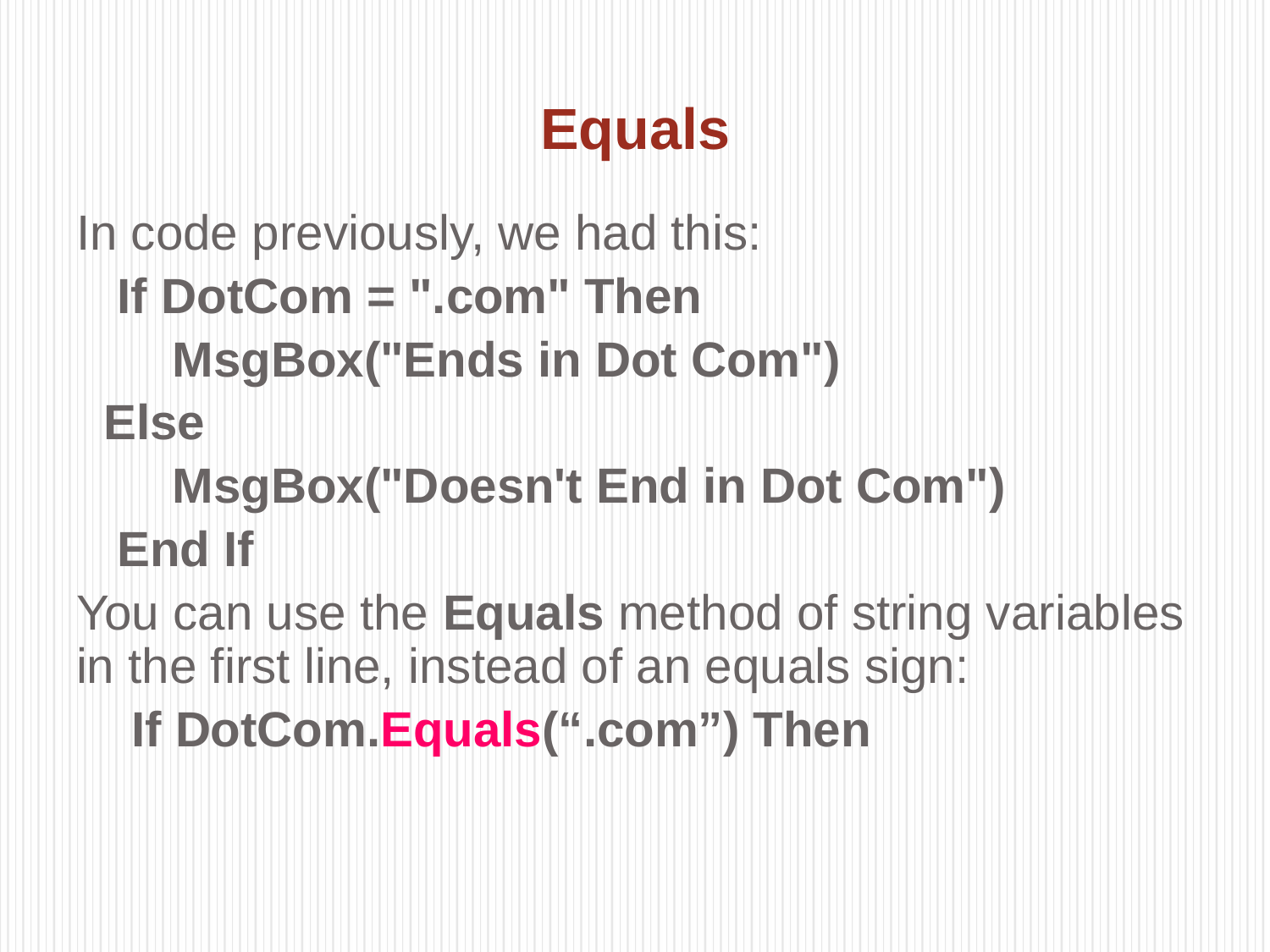

# Equals
In code previously, we had this:
   If DotCom = ".com" Then
       MsgBox("Ends in Dot Com")
  Else
       MsgBox("Doesn't End in Dot Com")
   End If
You can use the Equals method of string variables in the first line, instead of an equals sign:
    If DotCom.Equals(“.com”) Then